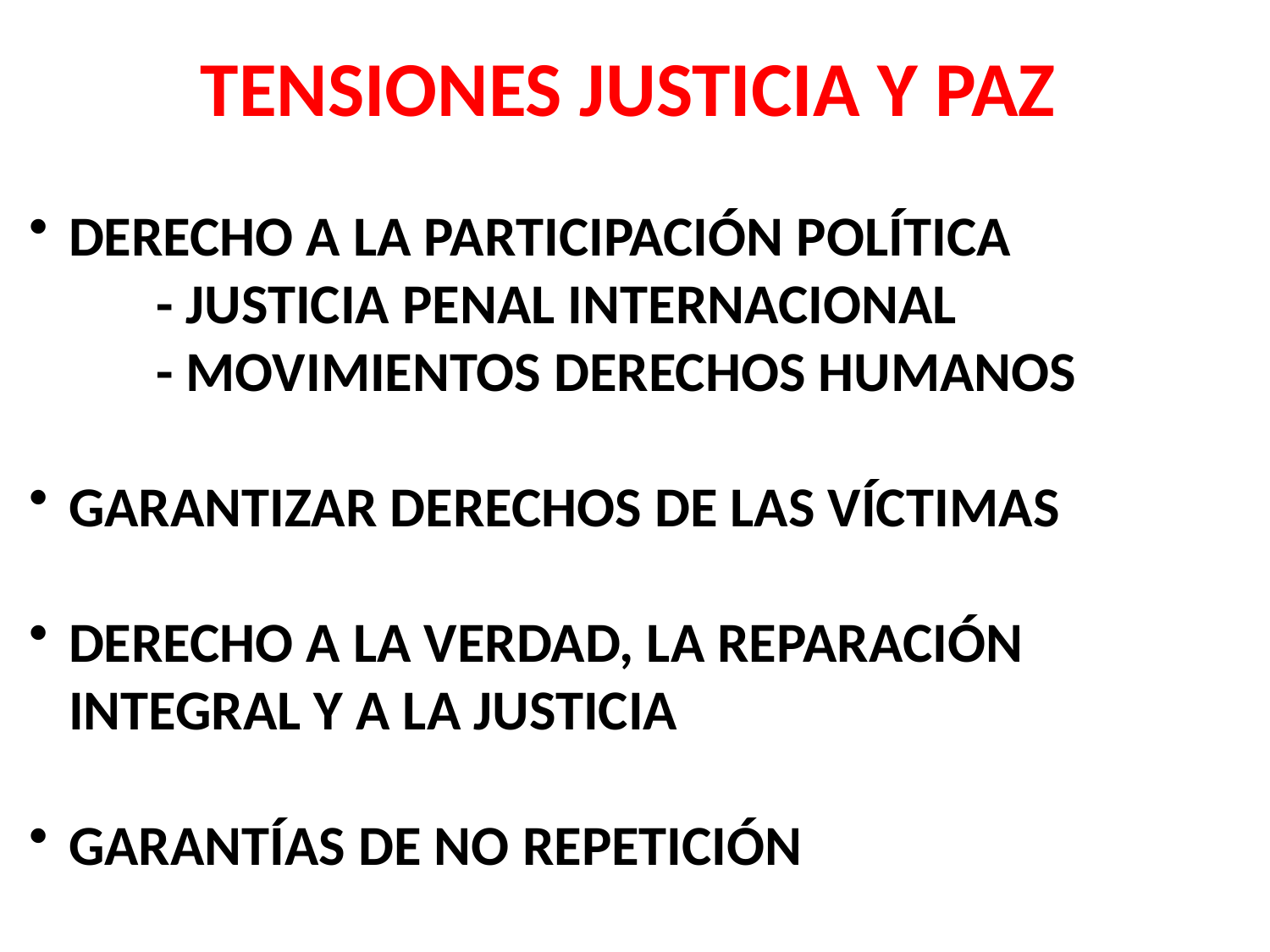

TENSIONES JUSTICIA Y PAZ

DERECHO A LA PARTICIPACIÓN POLÍTICA
	- JUSTICIA PENAL INTERNACIONAL
	- MOVIMIENTOS DERECHOS HUMANOS

GARANTIZAR DERECHOS DE LAS VÍCTIMAS

DERECHO A LA VERDAD, LA REPARACIÓN INTEGRAL Y A LA JUSTICIA

GARANTÍAS DE NO REPETICIÓN